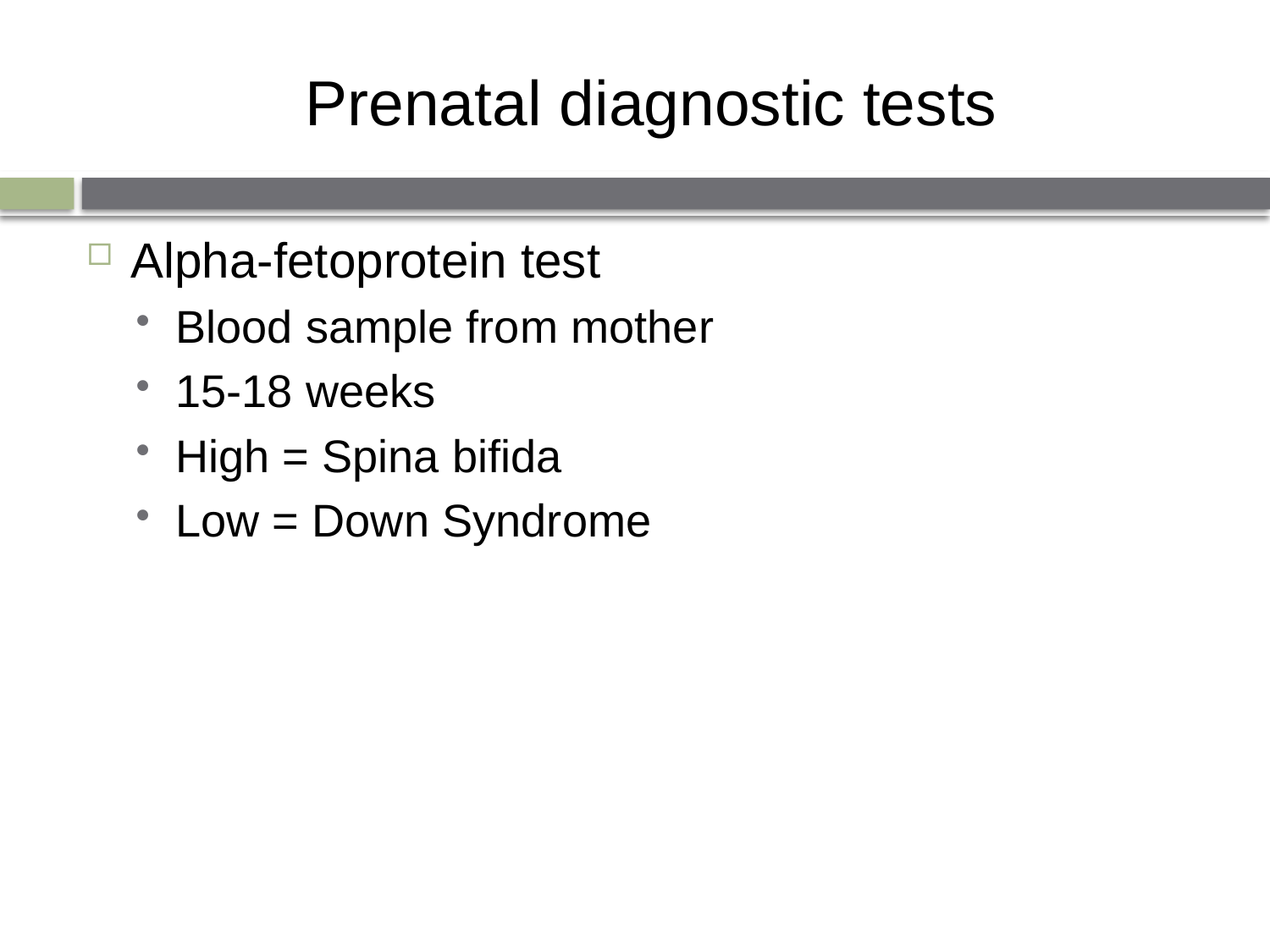

# Prenatal diagnostic tests
Alpha-fetoprotein test
Blood sample from mother
15-18 weeks
High = Spina bifida
Low = Down Syndrome